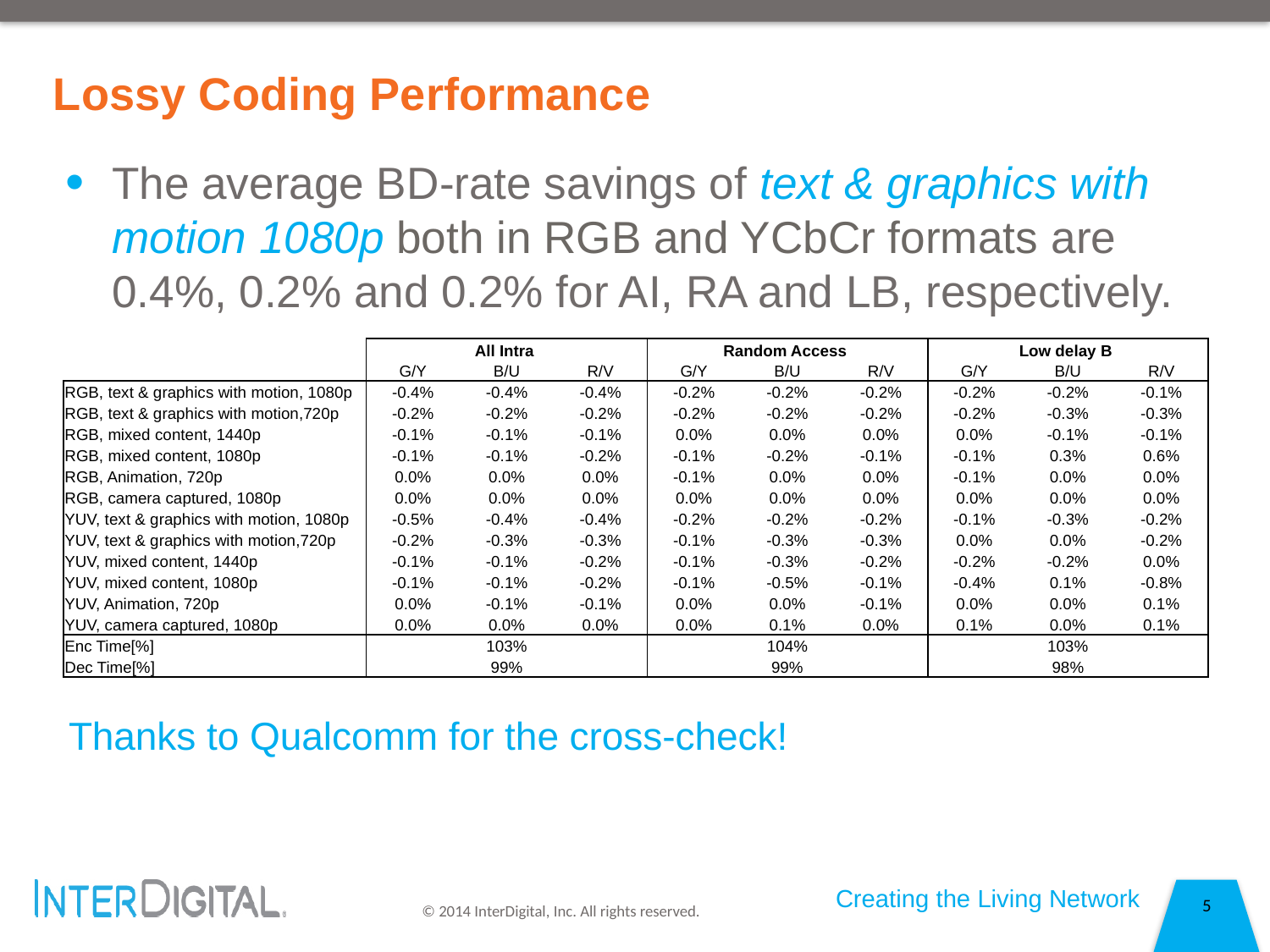

Lossy Coding Performance
The average BD-rate savings of text & graphics with motion 1080p both in RGB and YCbCr formats are 0.4%, 0.2% and 0.2% for AI, RA and LB, respectively.
|  | All Intra |  |  |
| --- | --- | --- | --- |
|  | G/Y | B/U | R/V |
| RGB, text & graphics with motion, 1080p | -0.4% | -0.4% | -0.4% |
| RGB, text & graphics with motion,720p | -0.2% | -0.2% | -0.2% |
| RGB, mixed content, 1440p | -0.1% | -0.1% | -0.1% |
| RGB, mixed content, 1080p | -0.1% | -0.1% | -0.2% |
| RGB, Animation, 720p | 0.0% | 0.0% | 0.0% |
| RGB, camera captured, 1080p | 0.0% | 0.0% | 0.0% |
| YUV, text & graphics with motion, 1080p | -0.5% | -0.4% | -0.4% |
| YUV, text & graphics with motion,720p | -0.2% | -0.3% | -0.3% |
| YUV, mixed content, 1440p | -0.1% | -0.1% | -0.2% |
| YUV, mixed content, 1080p | -0.1% | -0.1% | -0.2% |
| YUV, Animation, 720p | 0.0% | -0.1% | -0.1% |
| YUV, camera captured, 1080p | 0.0% | 0.0% | 0.0% |
| Enc Time[%] | 103% |  |  |
| Dec Time[%] | 99% |  |  |
| Random Access |  |  |
| --- | --- | --- |
| G/Y | B/U | R/V |
| -0.2% | -0.2% | -0.2% |
| -0.2% | -0.2% | -0.2% |
| 0.0% | 0.0% | 0.0% |
| -0.1% | -0.2% | -0.1% |
| -0.1% | 0.0% | 0.0% |
| 0.0% | 0.0% | 0.0% |
| -0.2% | -0.2% | -0.2% |
| -0.1% | -0.3% | -0.3% |
| -0.1% | -0.3% | -0.2% |
| -0.1% | -0.5% | -0.1% |
| 0.0% | 0.0% | -0.1% |
| 0.0% | 0.1% | 0.0% |
| 104% |  |  |
| 99% |  |  |
| Low delay B |  |  |
| --- | --- | --- |
| G/Y | B/U | R/V |
| -0.2% | -0.2% | -0.1% |
| -0.2% | -0.3% | -0.3% |
| 0.0% | -0.1% | -0.1% |
| -0.1% | 0.3% | 0.6% |
| -0.1% | 0.0% | 0.0% |
| 0.0% | 0.0% | 0.0% |
| -0.1% | -0.3% | -0.2% |
| 0.0% | 0.0% | -0.2% |
| -0.2% | -0.2% | 0.0% |
| -0.4% | 0.1% | -0.8% |
| 0.0% | 0.0% | 0.1% |
| 0.1% | 0.0% | 0.1% |
| 103% |  |  |
| 98% |  |  |
Thanks to Qualcomm for the cross-check!